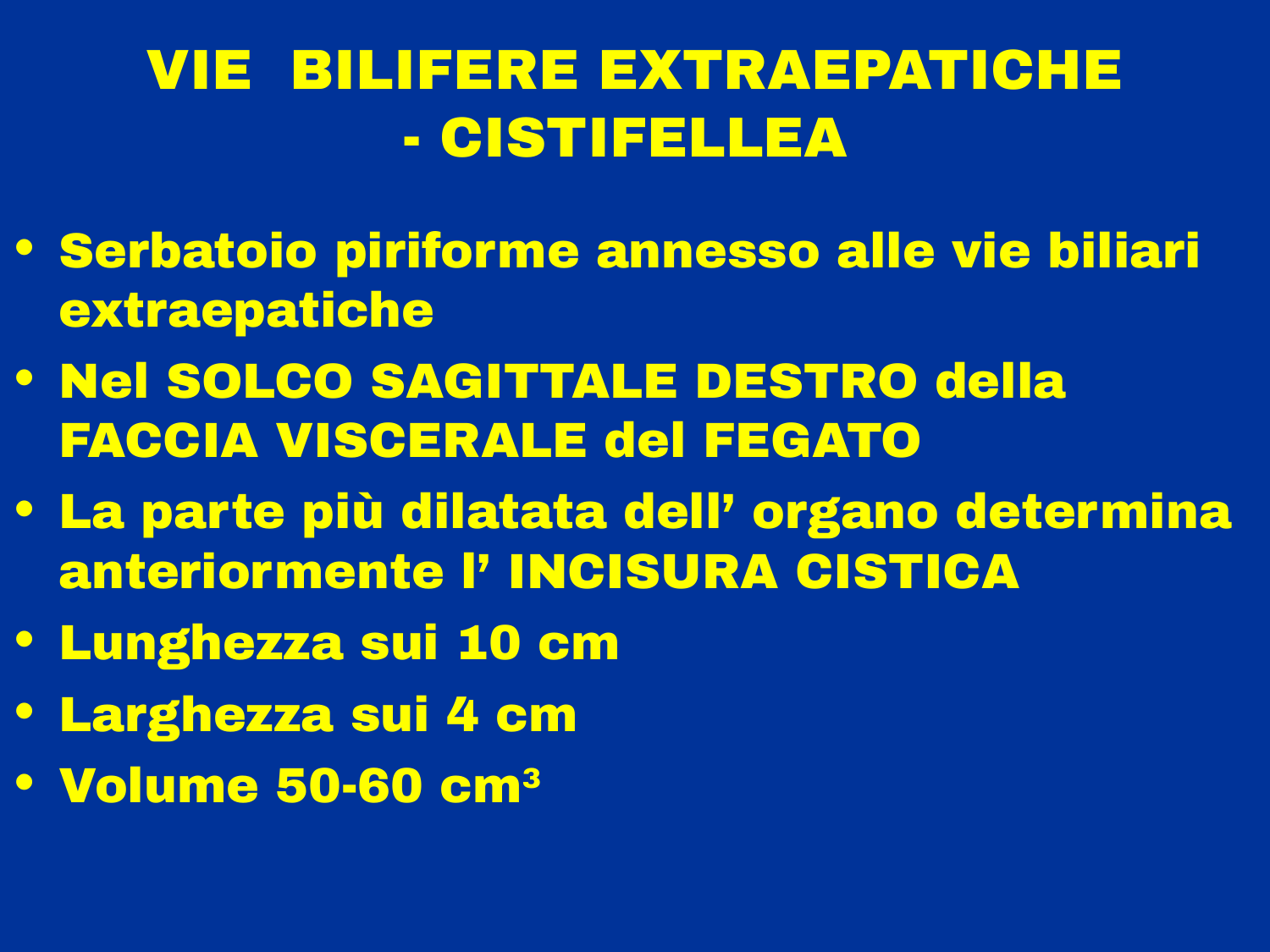

# VIE  BILIFERE EXTRAEPATICHE - CISTIFELLEA
Serbatoio piriforme annesso alle vie biliari extraepatiche
Nel SOLCO SAGITTALE DESTRO della FACCIA VISCERALE del FEGATO
La parte più dilatata dell’ organo determina anteriormente l’ INCISURA CISTICA
Lunghezza sui 10 cm
Larghezza sui 4 cm
Volume 50-60 cm3